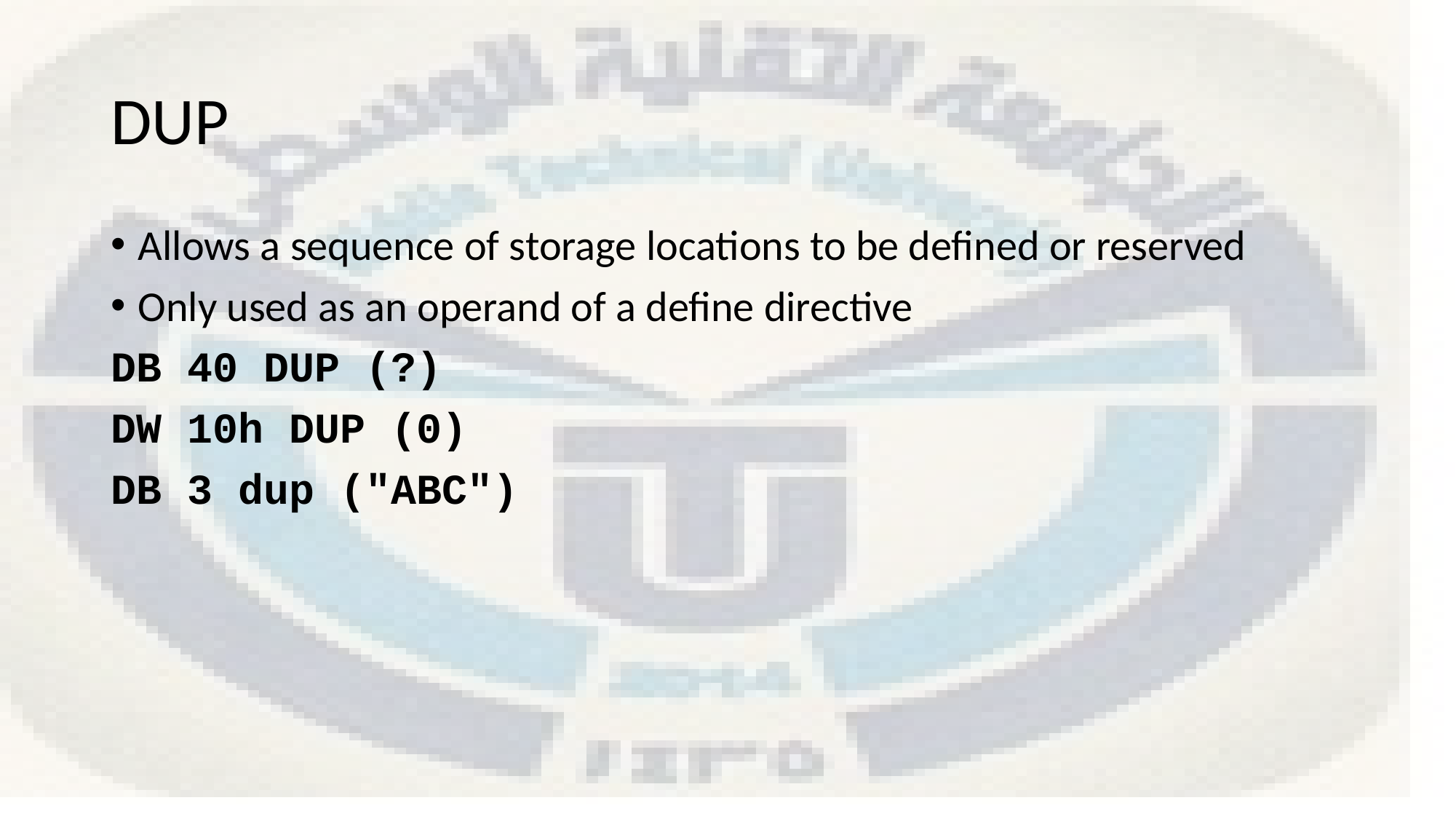

# DUP
Allows a sequence of storage locations to be defined or reserved
Only used as an operand of a define directive
DB 40 DUP (?)
DW 10h DUP (0)
DB 3 dup ("ABC")